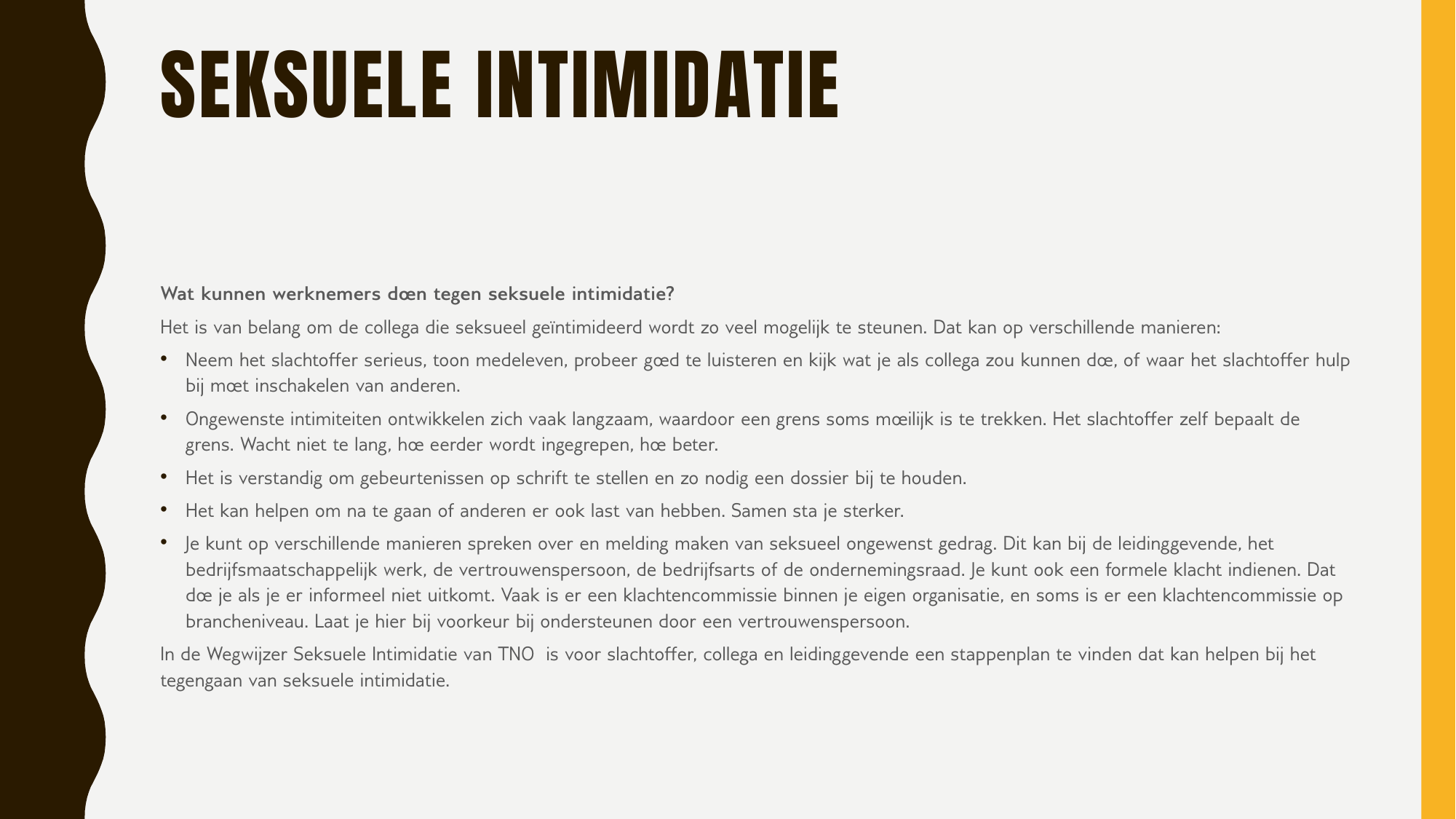

# Seksuele intimidatie
Wat kunnen werknemers doen tegen seksuele intimidatie?
Het is van belang om de collega die seksueel geïntimideerd wordt zo veel mogelijk te steunen. Dat kan op verschillende manieren:
Neem het slachtoffer serieus, toon medeleven, probeer goed te luisteren en kijk wat je als collega zou kunnen doe, of waar het slachtoffer hulp bij moet inschakelen van anderen.
Ongewenste intimiteiten ontwikkelen zich vaak langzaam, waardoor een grens soms moeilijk is te trekken. Het slachtoffer zelf bepaalt de grens. Wacht niet te lang, hoe eerder wordt ingegrepen, hoe beter.
Het is verstandig om gebeurtenissen op schrift te stellen en zo nodig een dossier bij te houden.
Het kan helpen om na te gaan of anderen er ook last van hebben. Samen sta je sterker.
Je kunt op verschillende manieren spreken over en melding maken van seksueel ongewenst gedrag. Dit kan bij de leidinggevende, het bedrijfsmaatschappelijk werk, de vertrouwenspersoon, de bedrijfsarts of de ondernemingsraad. Je kunt ook een formele klacht indienen. Dat doe je als je er informeel niet uitkomt. Vaak is er een klachtencommissie binnen je eigen organisatie, en soms is er een klachtencommissie op brancheniveau. Laat je hier bij voorkeur bij ondersteunen door een vertrouwenspersoon.
In de Wegwijzer Seksuele Intimidatie van TNO  is voor slachtoffer, collega en leidinggevende een stappenplan te vinden dat kan helpen bij het tegengaan van seksuele intimidatie.